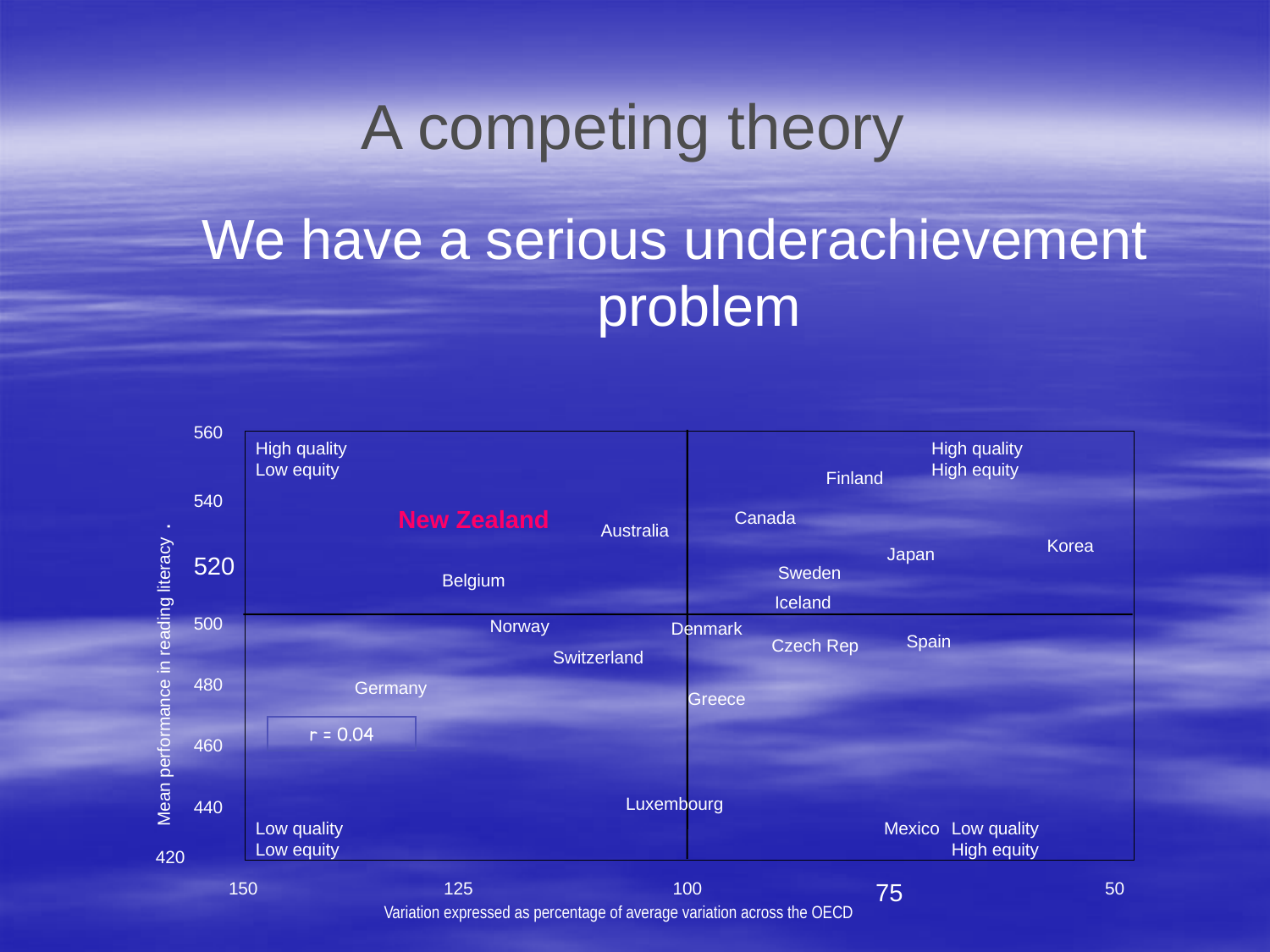

# A competing theory
We have a serious underachievement problem
560

High quality
Low equity
High quality
High equity
Finland
540
New Zealand
Canada
Australia
Korea
Japan
520
Sweden
Belgium
Iceland
500
Norway
Denmark
Spain
Czech Rep
Switzerland
Mean performance in reading literacy .
480
Germany
Greece
r = 0.04
460
Luxembourg
440
Low quality
Low equity
Low quality
High equity
Mexico
420
150
125
100
75
50
Variation expressed as percentage of average variation across the OECD